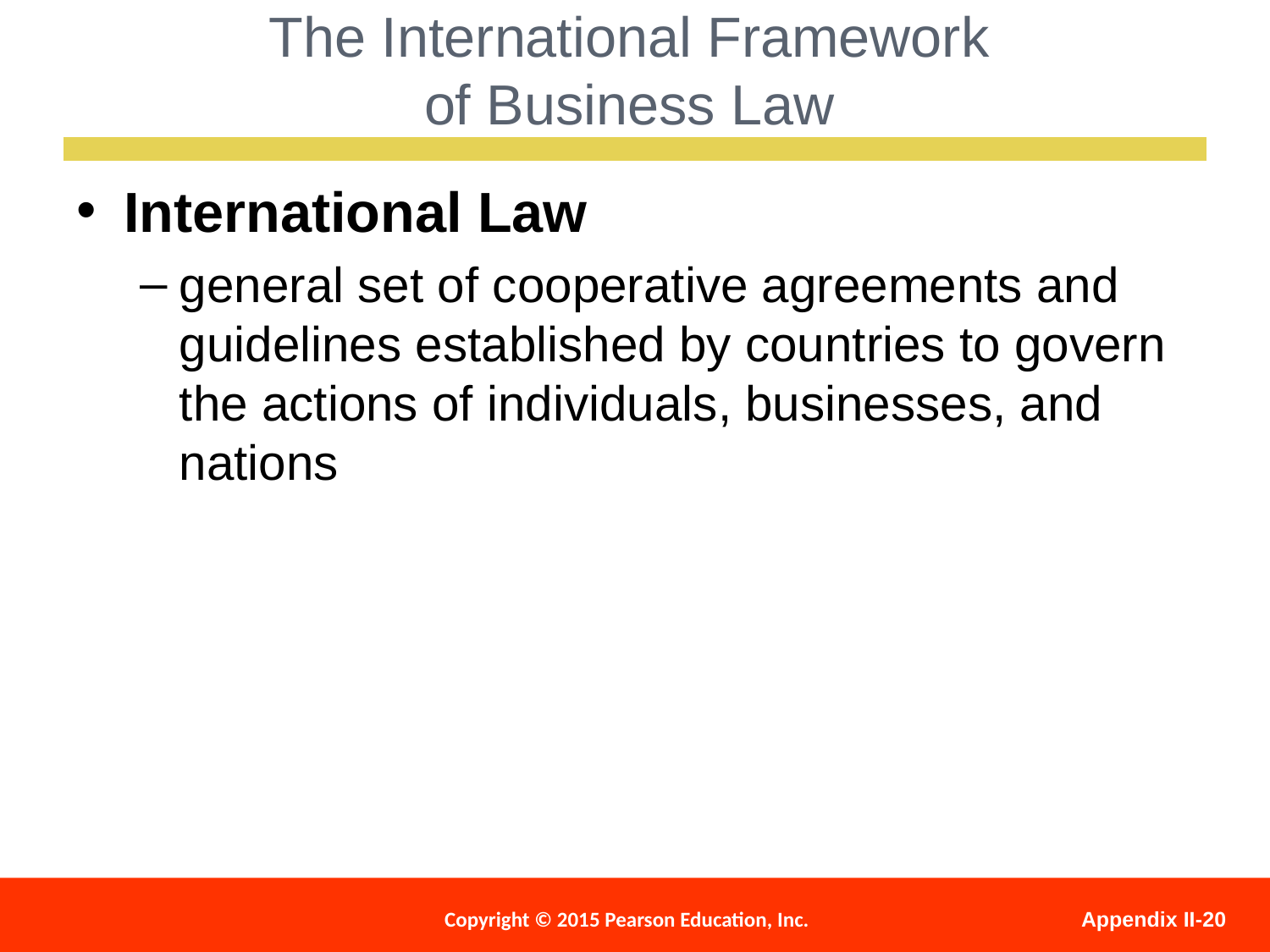

The International Framework
of Business Law
International Law
general set of cooperative agreements and guidelines established by countries to govern the actions of individuals, businesses, and nations